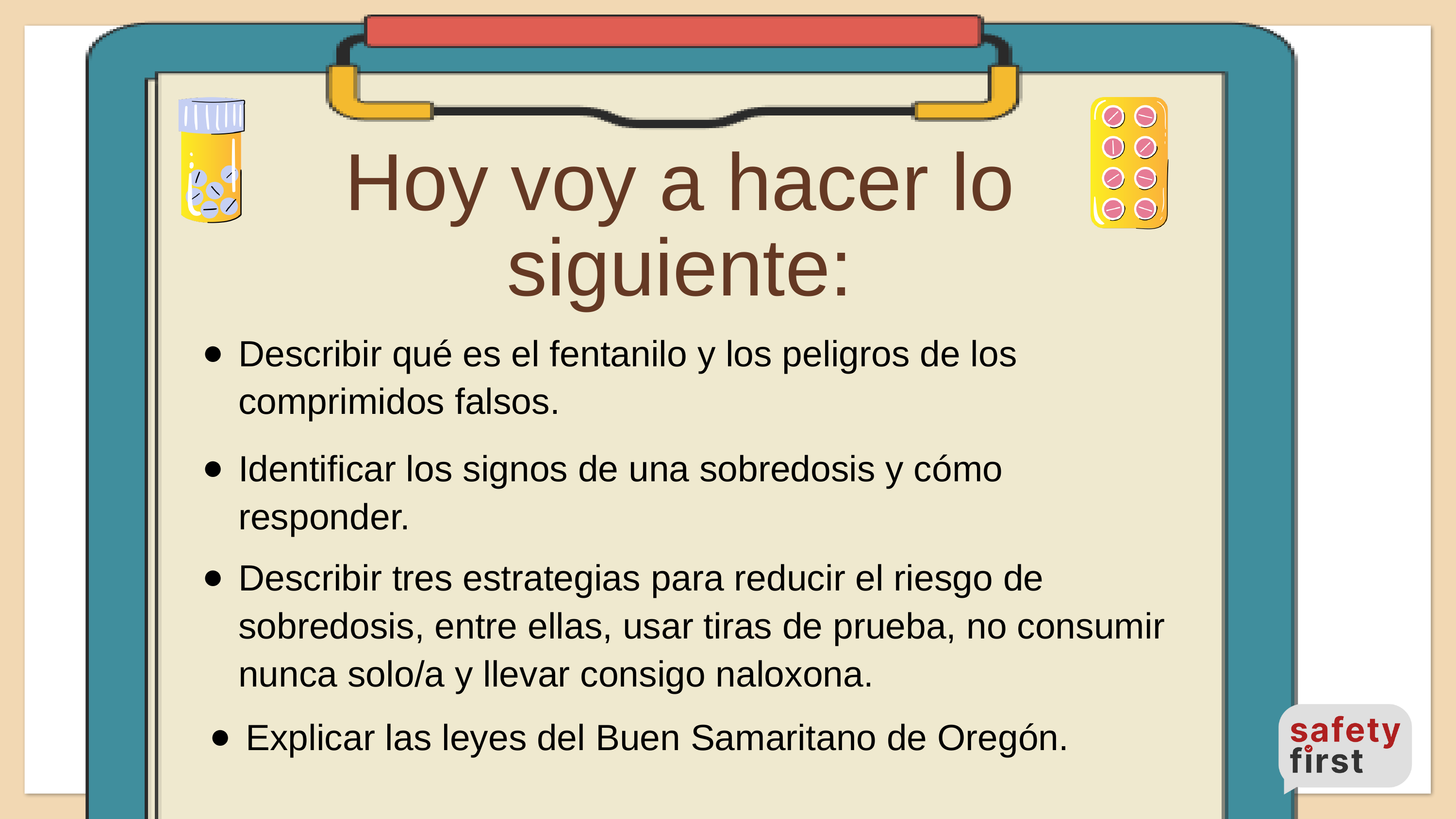

Hoy voy a hacer lo siguiente:
Describir qué es el fentanilo y los peligros de los comprimidos falsos.
Identificar los signos de una sobredosis y cómo responder.
Describir tres estrategias para reducir el riesgo de sobredosis, entre ellas, usar tiras de prueba, no consumir nunca solo/a y llevar consigo naloxona.
Explicar las leyes del Buen Samaritano de Oregón.